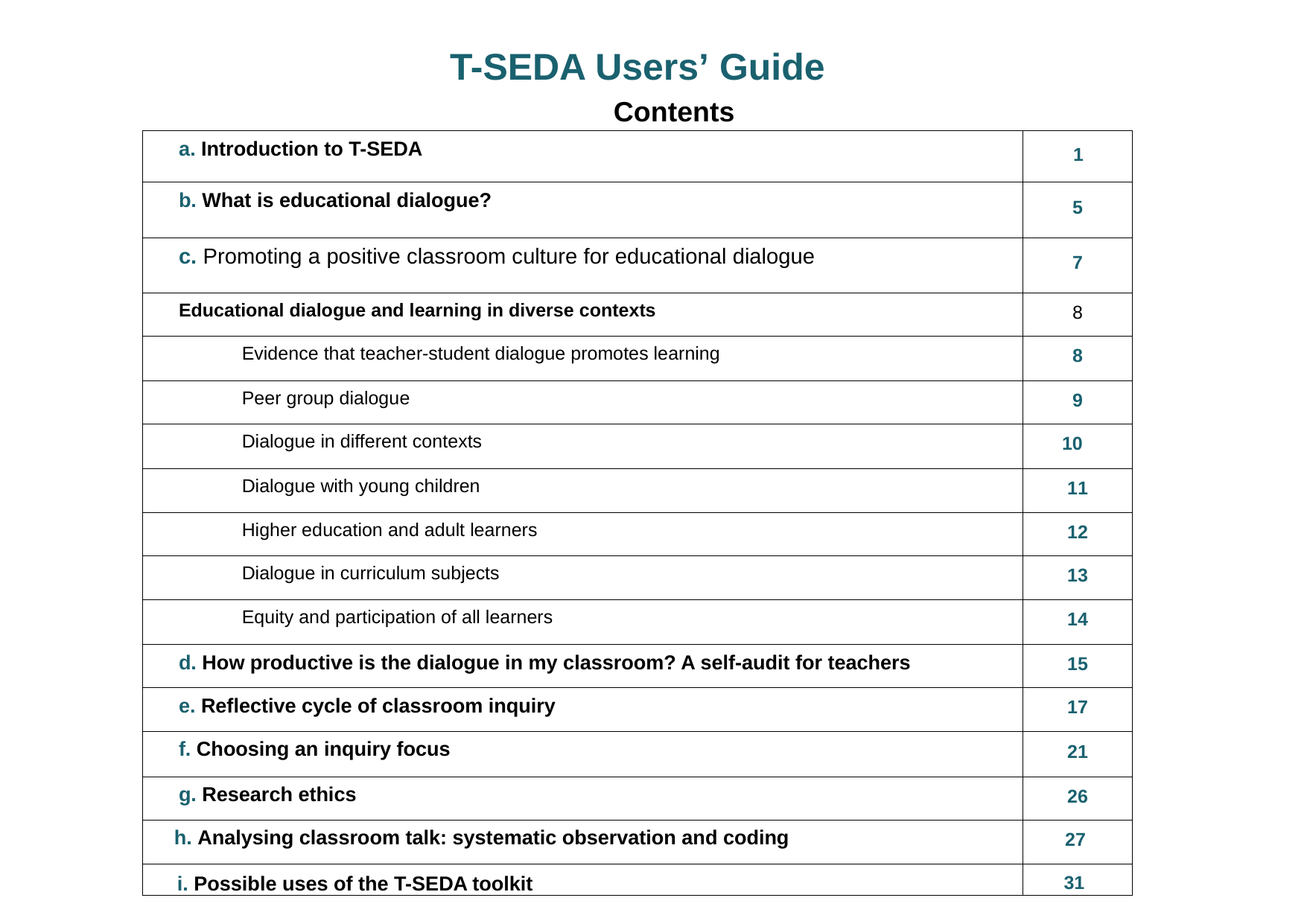

# T-SEDA Users’ Guide
Contents
| a. Introduction to T-SEDA | 1 |
| --- | --- |
| b. What is educational dialogue? | 5 |
| c. Promoting a positive classroom culture for educational dialogue | 7 |
| Educational dialogue and learning in diverse contexts | 8 |
| Evidence that teacher-student dialogue promotes learning | 8 |
| Peer group dialogue | 9 |
| Dialogue in different contexts | 10 |
| Dialogue with young children | 11 |
| Higher education and adult learners | 12 |
| Dialogue in curriculum subjects | 13 |
| Equity and participation of all learners | 14 |
| d. How productive is the dialogue in my classroom? A self-audit for teachers | 15 |
| e. Reflective cycle of classroom inquiry | 17 |
| f. Choosing an inquiry focus | 21 |
| g. Research ethics | 26 |
| h. Analysing classroom talk: systematic observation and coding | 27 |
| i. Possible uses of the T-SEDA toolkit | 31 |